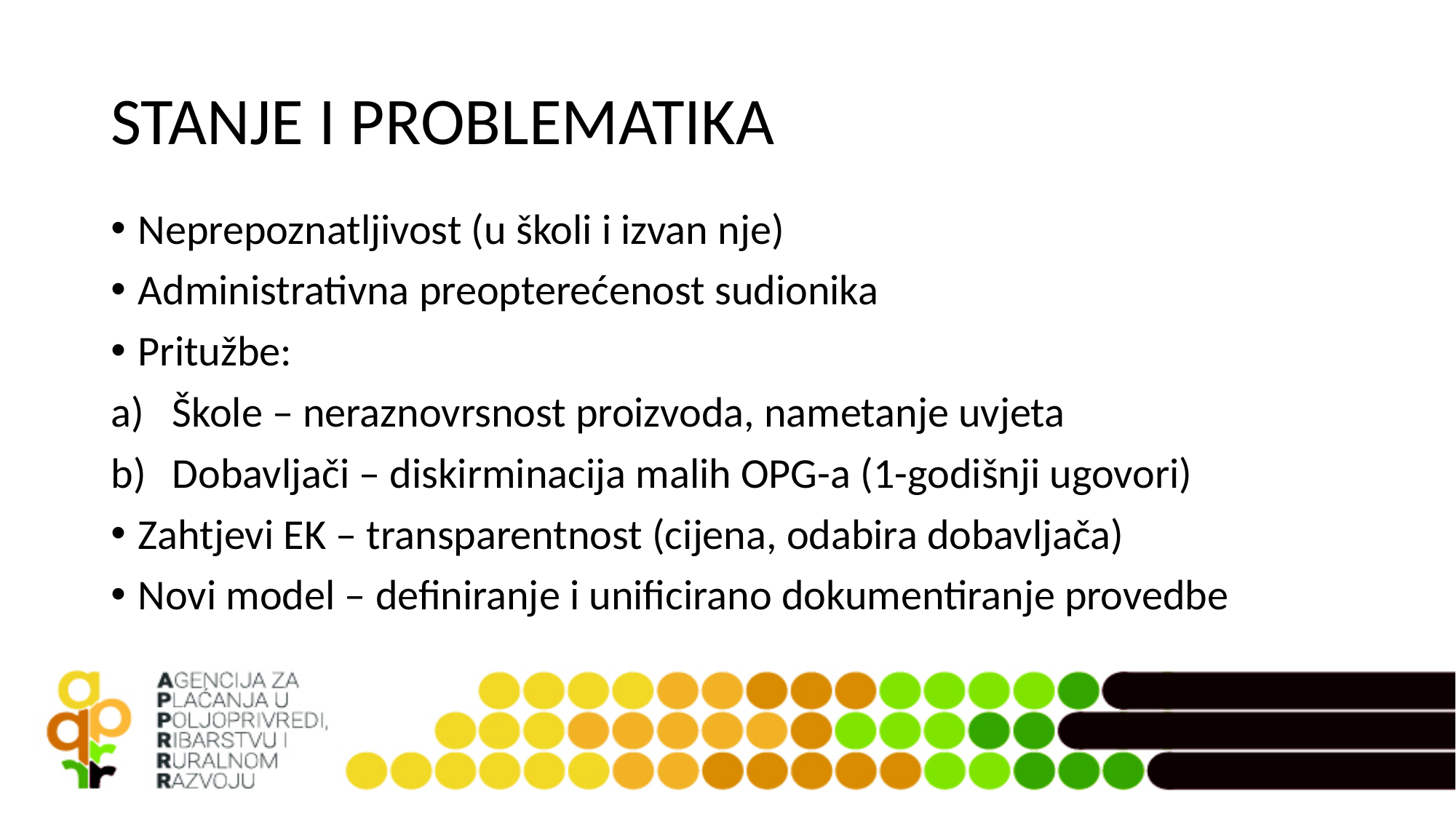

# STANJE I PROBLEMATIKA
Neprepoznatljivost (u školi i izvan nje)
Administrativna preopterećenost sudionika
Pritužbe:
Škole – neraznovrsnost proizvoda, nametanje uvjeta
Dobavljači – diskirminacija malih OPG-a (1-godišnji ugovori)
Zahtjevi EK – transparentnost (cijena, odabira dobavljača)
Novi model – definiranje i unificirano dokumentiranje provedbe